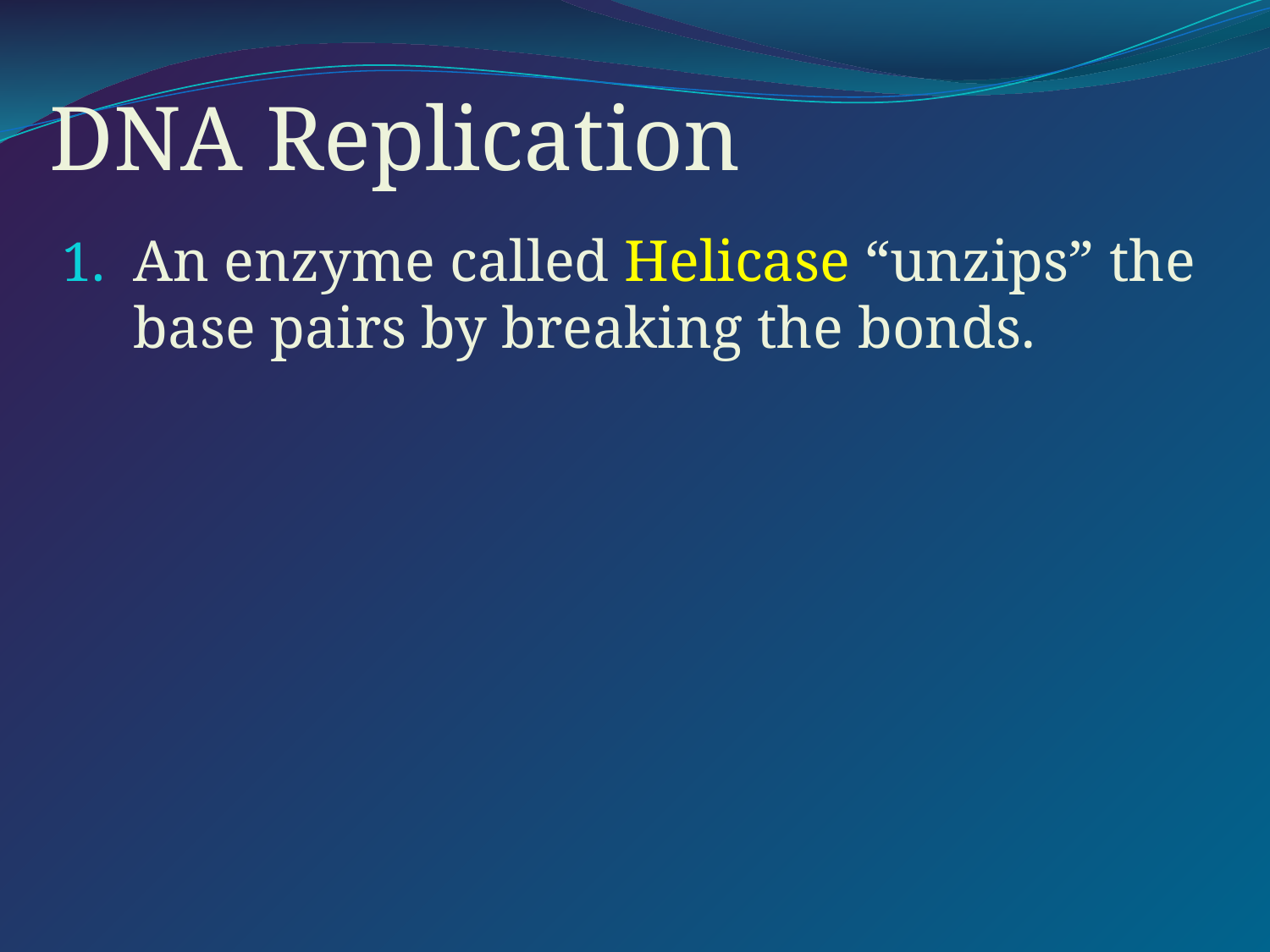

# DNA Replication
An enzyme called Helicase “unzips” the base pairs by breaking the bonds.